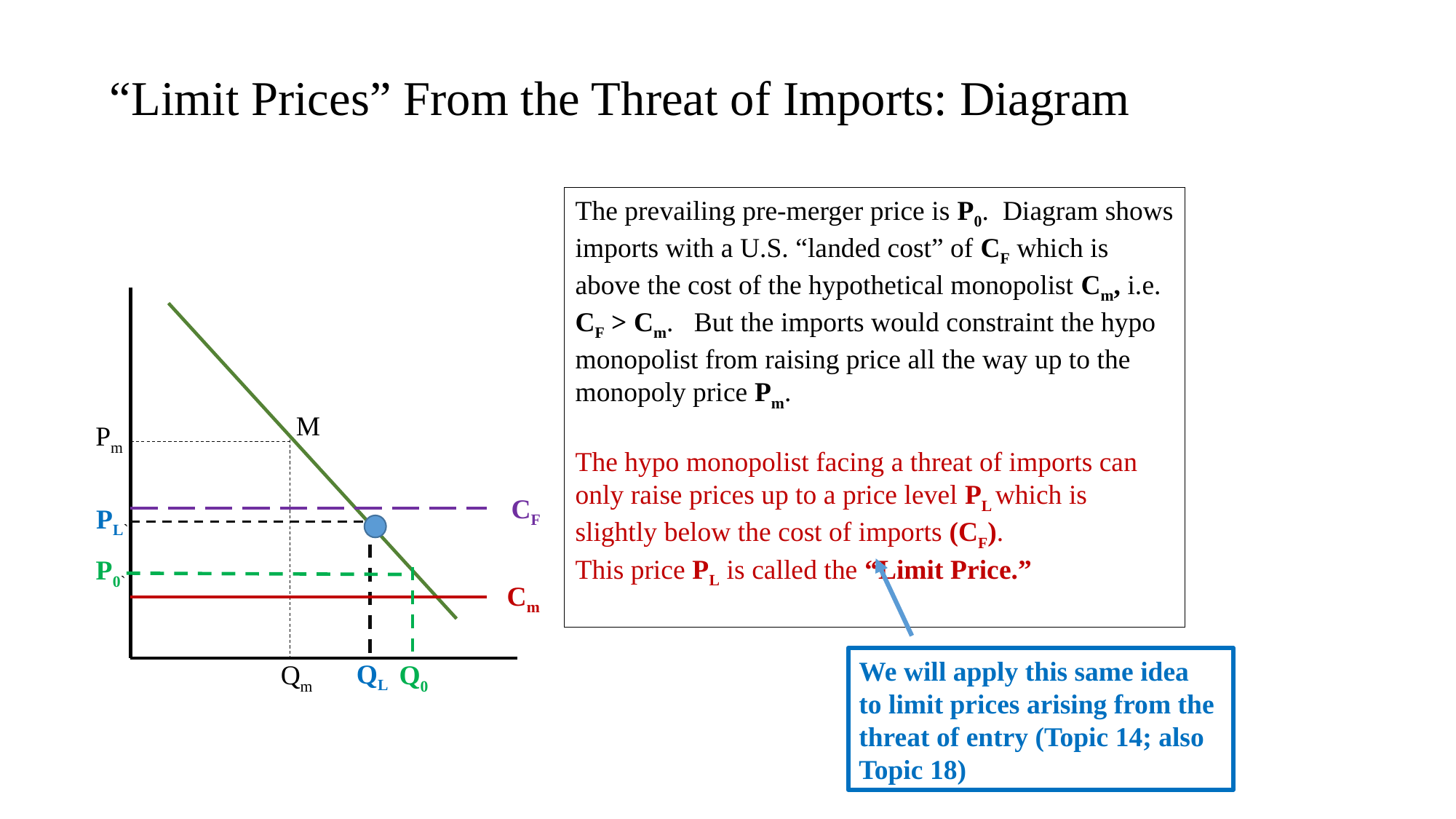

# “Limit Prices” From the Threat of Imports: Diagram
The prevailing pre-merger price is P0.  Diagram shows imports with a U.S. “landed cost” of CF which is above the cost of the hypothetical monopolist Cm, i.e. CF > Cm.   But the imports would constraint the hypo monopolist from raising price all the way up to the monopoly price Pm.

The hypo monopolist facing a threat of imports can only raise prices up to a price level PL which is slightly below the cost of imports (CF).
This price PL  is called the “Limit Price.”

M
Pm
CF
PL`
Cm
QL
Qm

P0`
We will apply this same idea
to limit prices arising from the threat of entry (Topic 14; also Topic 18)
Q0